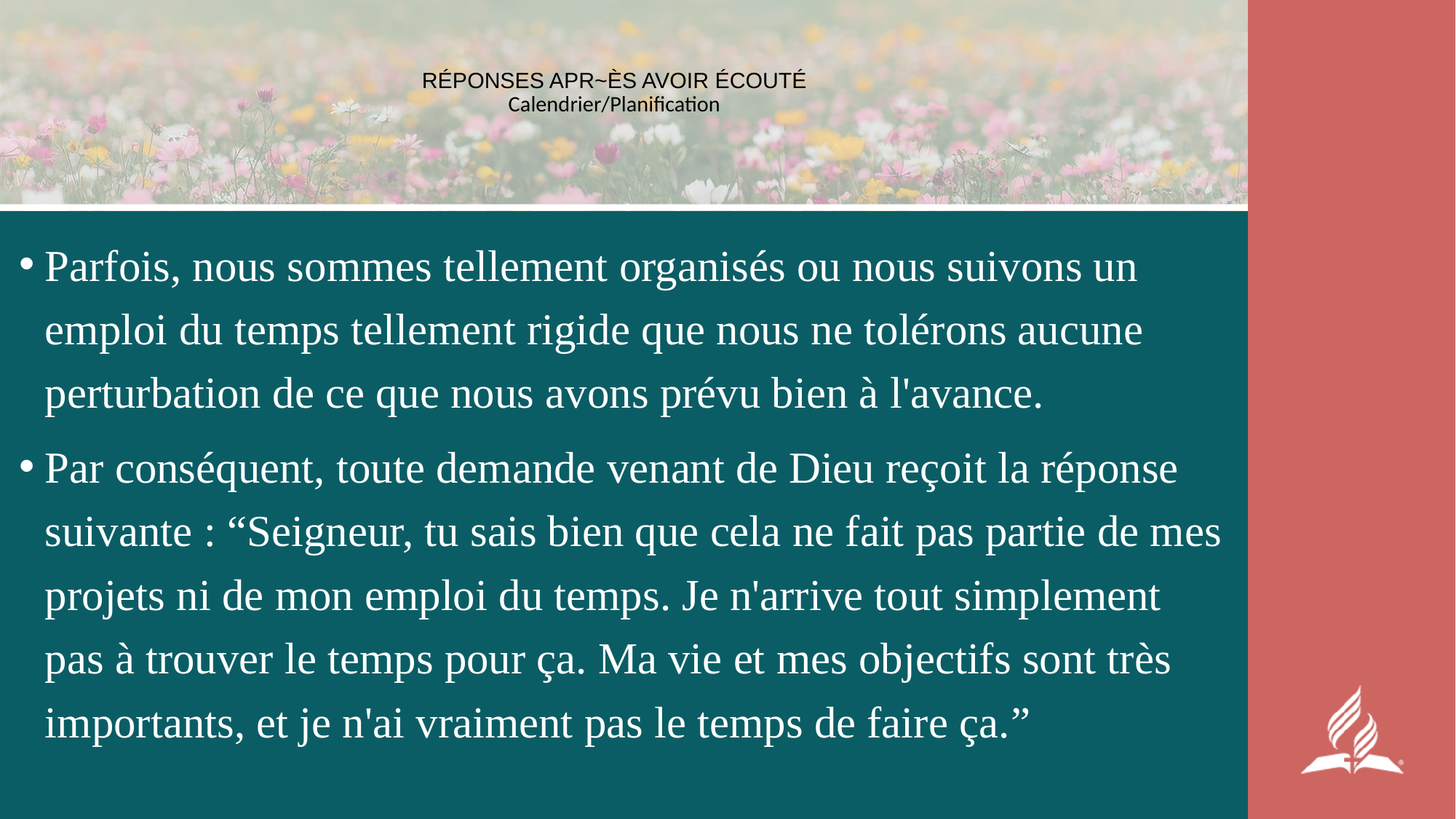

# RÉPONSES APR~ÈS AVOIR ÉCOUTÉ Calendrier/Planification
Parfois, nous sommes tellement organisés ou nous suivons un emploi du temps tellement rigide que nous ne tolérons aucune perturbation de ce que nous avons prévu bien à l'avance.
Par conséquent, toute demande venant de Dieu reçoit la réponse suivante : “Seigneur, tu sais bien que cela ne fait pas partie de mes projets ni de mon emploi du temps. Je n'arrive tout simplement pas à trouver le temps pour ça. Ma vie et mes objectifs sont très importants, et je n'ai vraiment pas le temps de faire ça.”